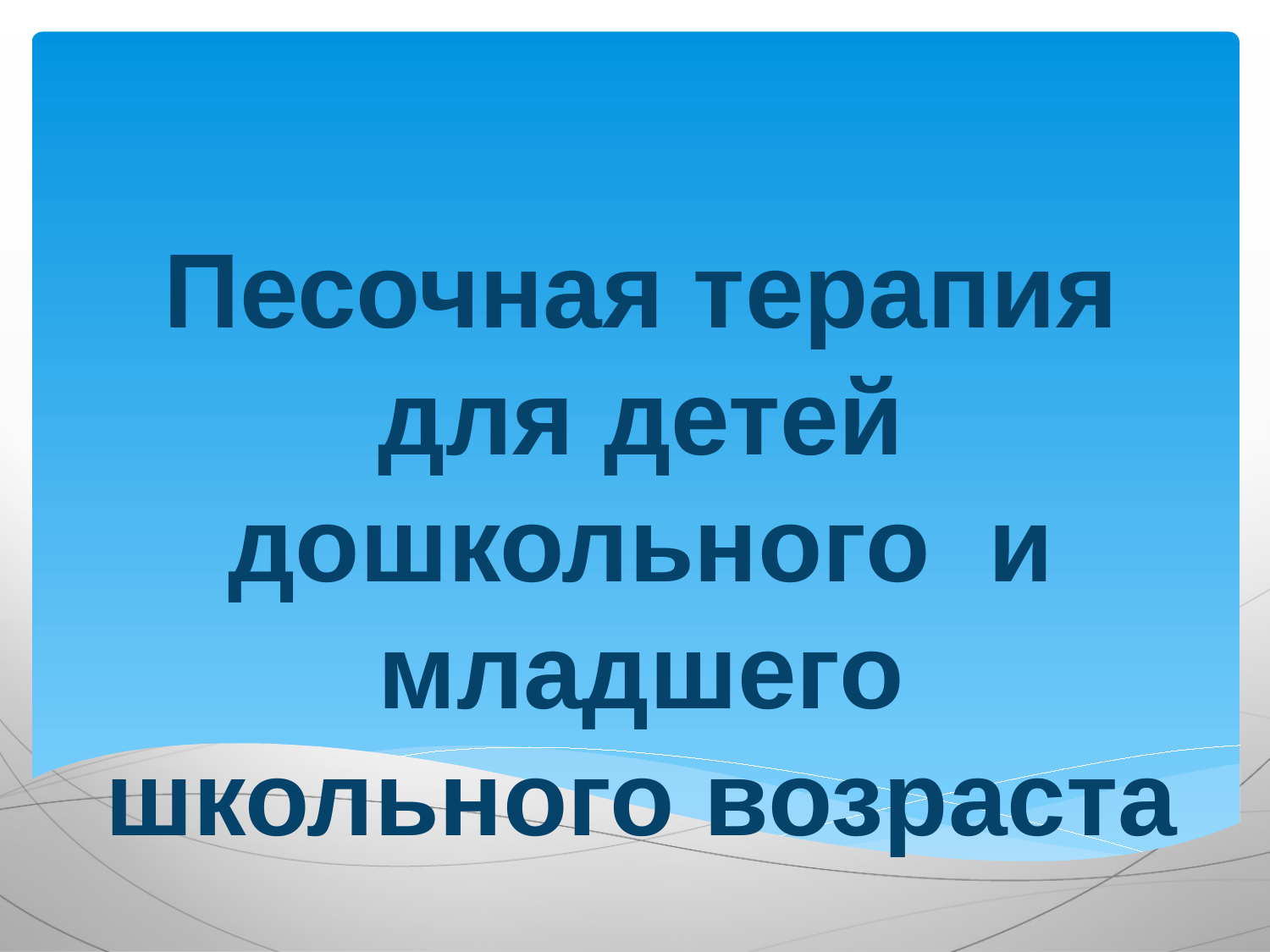

Песочная терапия для детей дошкольного  и младшего школьного возраста